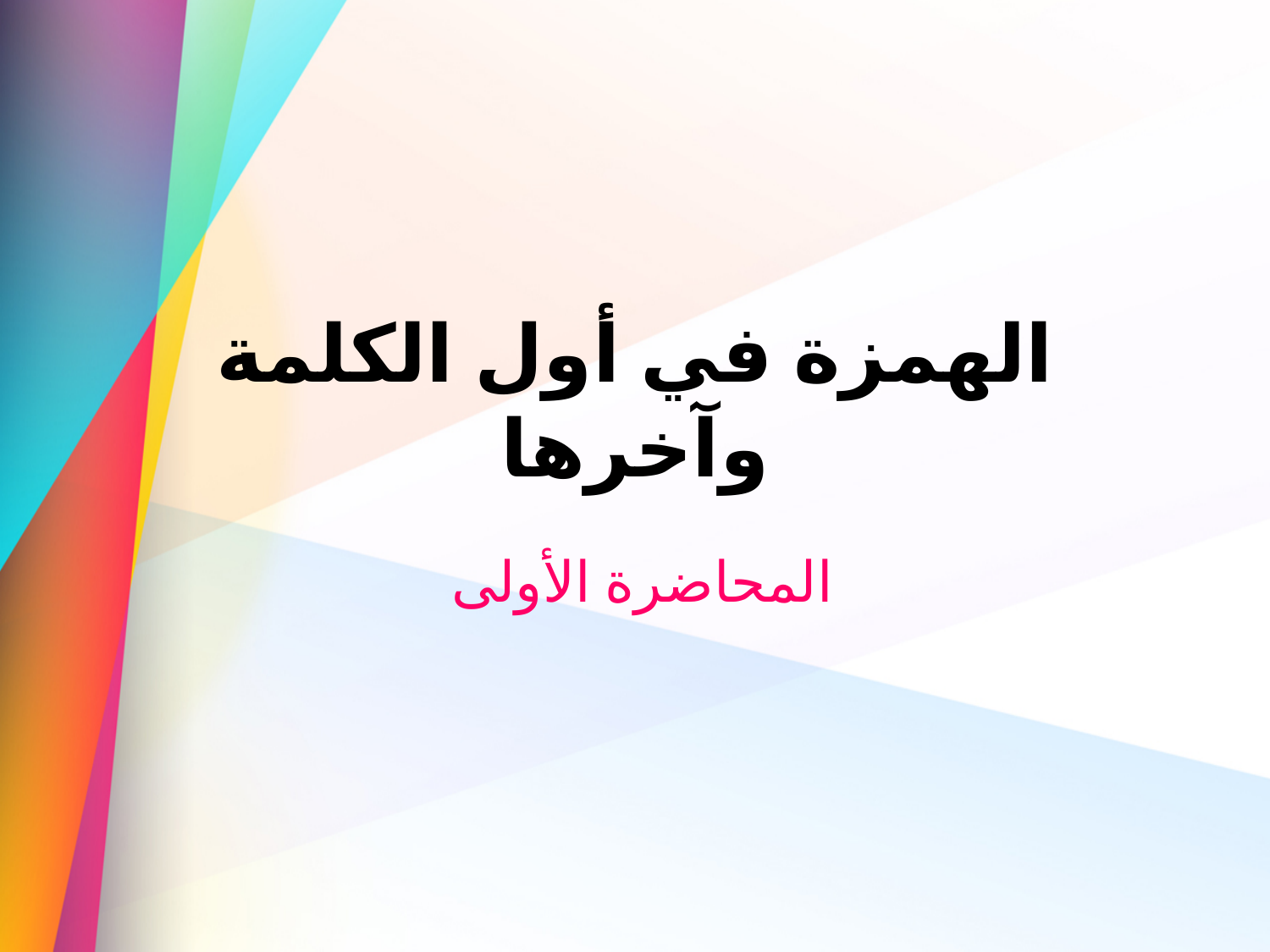

# الهمزة في أول الكلمة وآخرها
المحاضرة الأولى